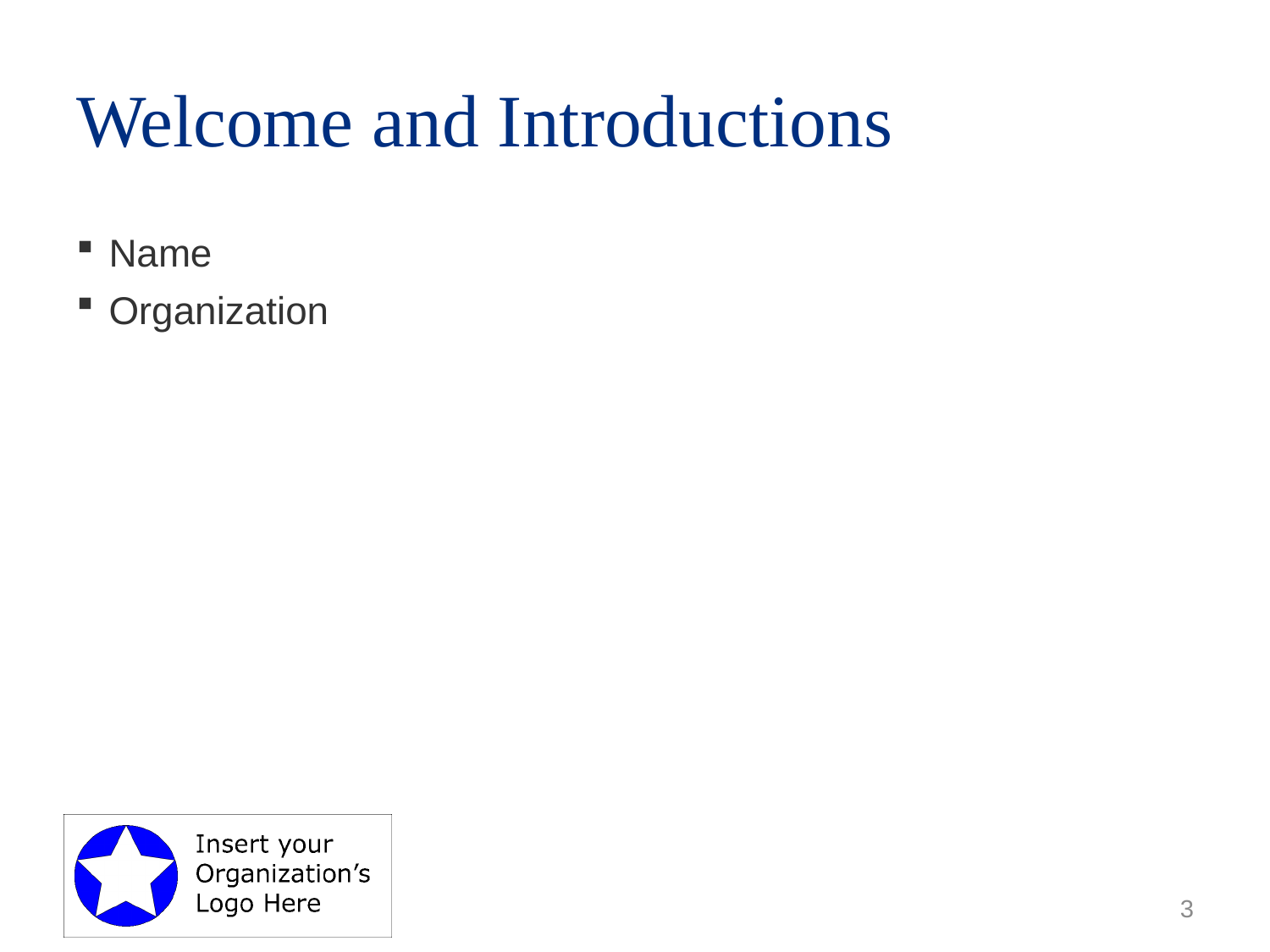

# Welcome and Introductions
Name
Organization

3